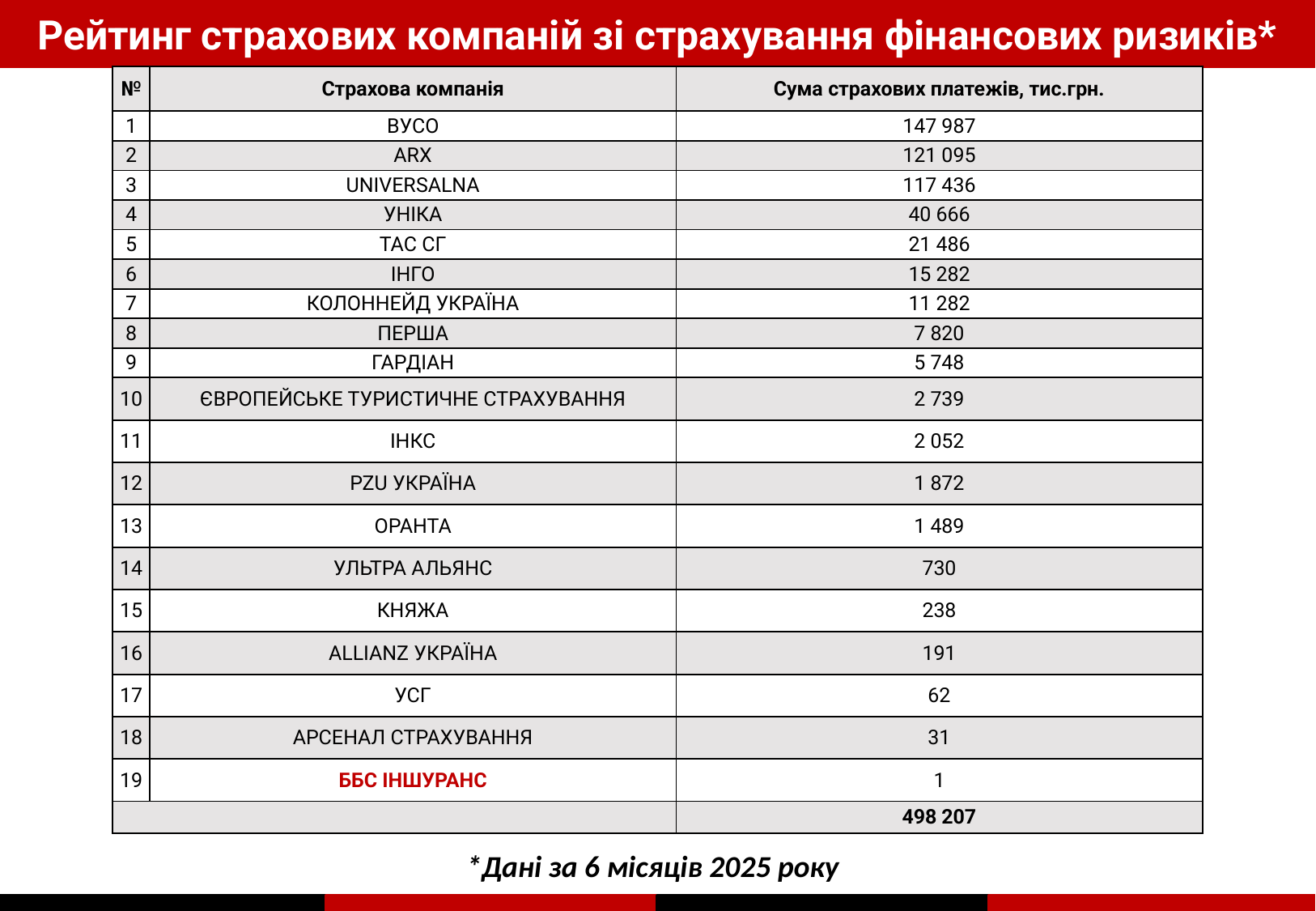

Рейтинг страхових компаній зі страхування фінансових ризиків*
| № | Стра­хова­ компа­нія | Сума­ стра­хови­х пла­тежів, тис.грн. |
| --- | --- | --- |
| 1 | ВУСО | 147 987 |
| 2 | ARX | 121 095 |
| 3 | UNIVERSALNA | 117 436 |
| 4 | УНІКА | 40 666 |
| 5 | ТАС СГ | 21 486 |
| 6 | ІНГО | 15 282 |
| 7 | КОЛОННЕЙД УКРАЇНА | 11 282 |
| 8 | ПЕРША | 7 820 |
| 9 | ГАРДІАН | 5 748 |
| 10 | ЄВРОПЕЙСЬКЕ ТУРИСТИЧНЕ СТРАХУВАННЯ | 2 739 |
| 11 | ІНКС | 2 052 |
| 12 | PZU УКРАЇНА | 1 872 |
| 13 | ОРАНТА | 1 489 |
| 14 | УЛЬТРА АЛЬЯНС | 730 |
| 15 | КНЯЖА | 238 |
| 16 | ALLIANZ УКРАЇНА | 191 |
| 17 | УСГ | 62 |
| 18 | АРСЕНАЛ СТРАХУВАННЯ | 31 |
| 19 | ББС ІНШУРАНС | 1 |
|  |  | 498 207 |
*Дані за 6 місяців 2025 року